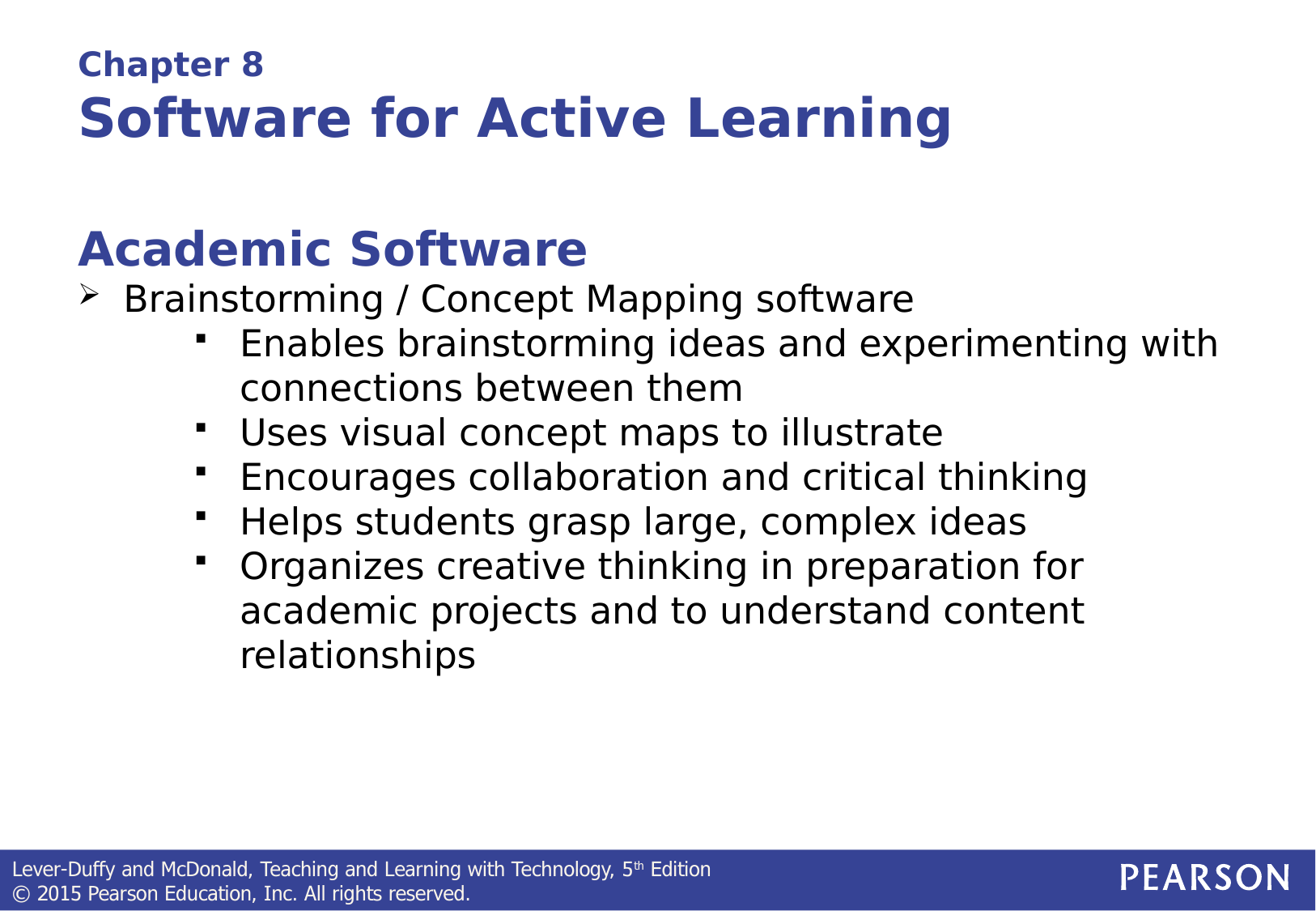

# Chapter 8 Software for Active Learning
Academic Software
Brainstorming / Concept Mapping software
Enables brainstorming ideas and experimenting with connections between them
Uses visual concept maps to illustrate
Encourages collaboration and critical thinking
Helps students grasp large, complex ideas
Organizes creative thinking in preparation for academic projects and to understand content relationships